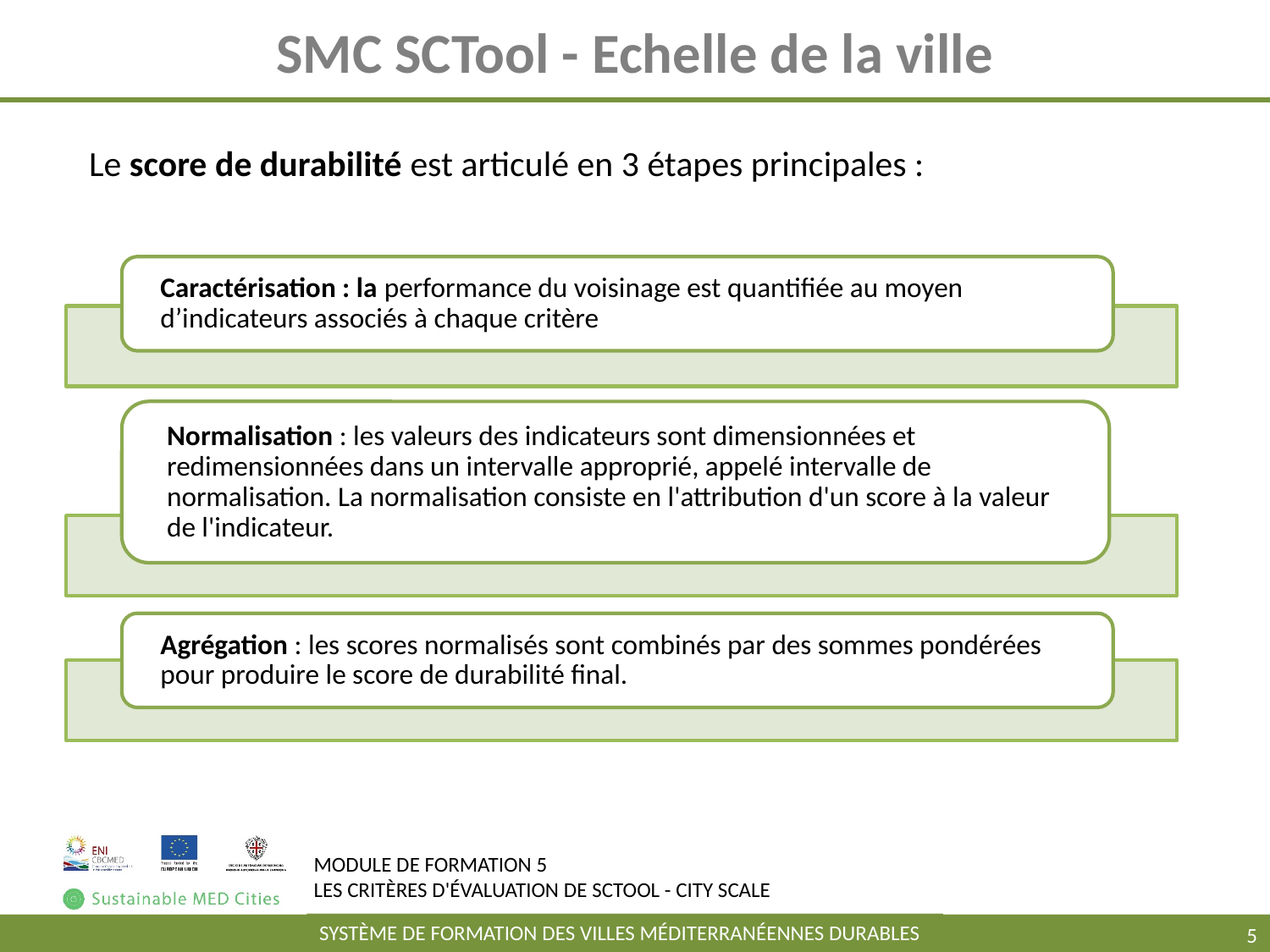

# SMC SCTool - Echelle de la ville
Le score de durabilité est articulé en 3 étapes principales :

Caractérisation : la performance du voisinage est quantifiée au moyen d’indicateurs associés à chaque critère
Normalisation : les valeurs des indicateurs sont dimensionnées et redimensionnées dans un intervalle approprié, appelé intervalle de normalisation. La normalisation consiste en l'attribution d'un score à la valeur de l'indicateur.
Agrégation : les scores normalisés sont combinés par des sommes pondérées pour produire le score de durabilité final.
5
SYSTÈME DE FORMATION DES VILLES MÉDITERRANÉENNES DURABLES